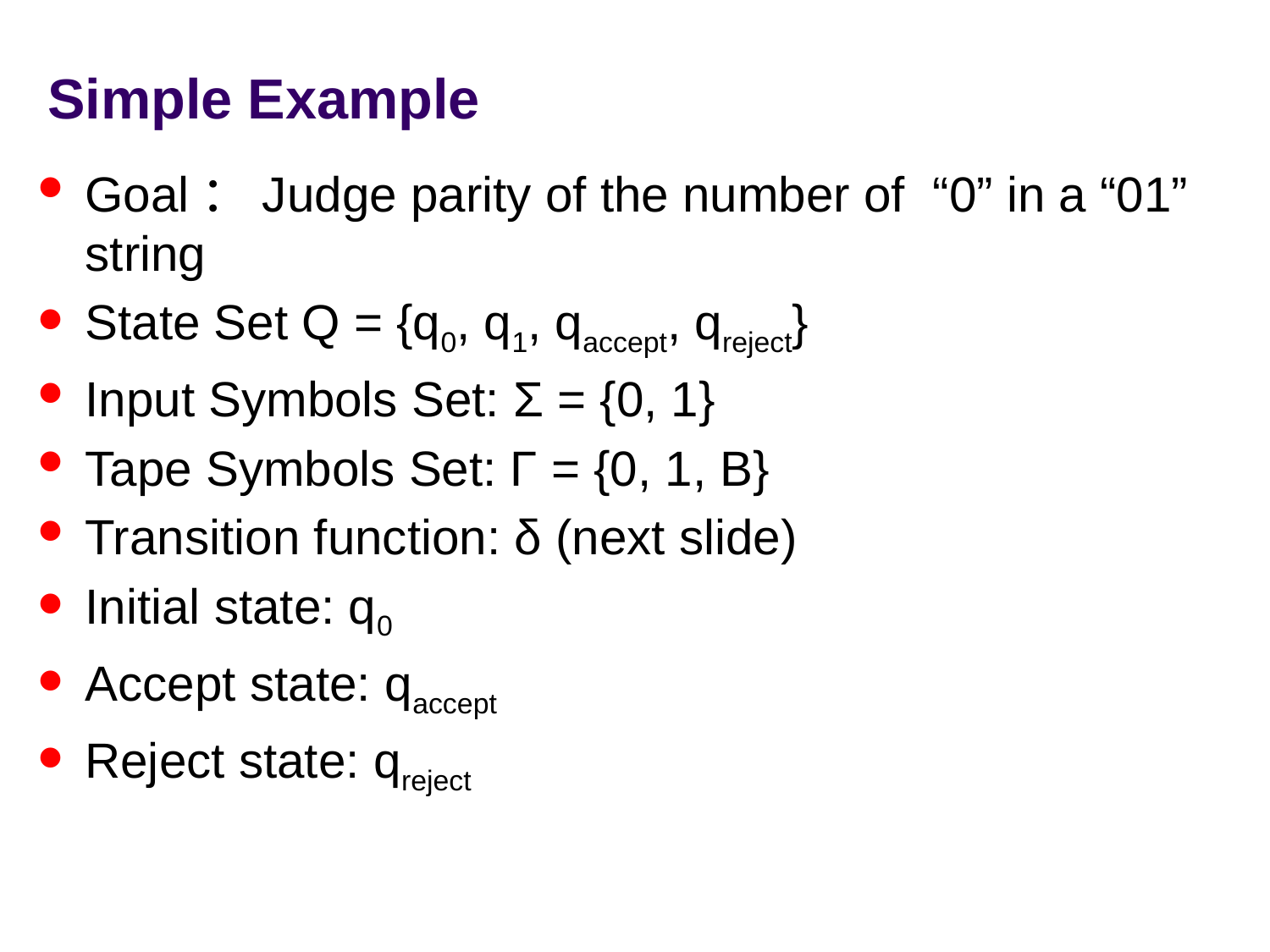

# Simple Example
Goal：Judge parity of the number of  “0” in a “01” string
State Set Q = {q0, q1, qaccept, qreject}
Input Symbols Set: Σ = {0, 1}
Tape Symbols Set: Γ = {0, 1, B}
Transition function: δ (next slide)
Initial state: q0
Accept state: qaccept
Reject state: qreject